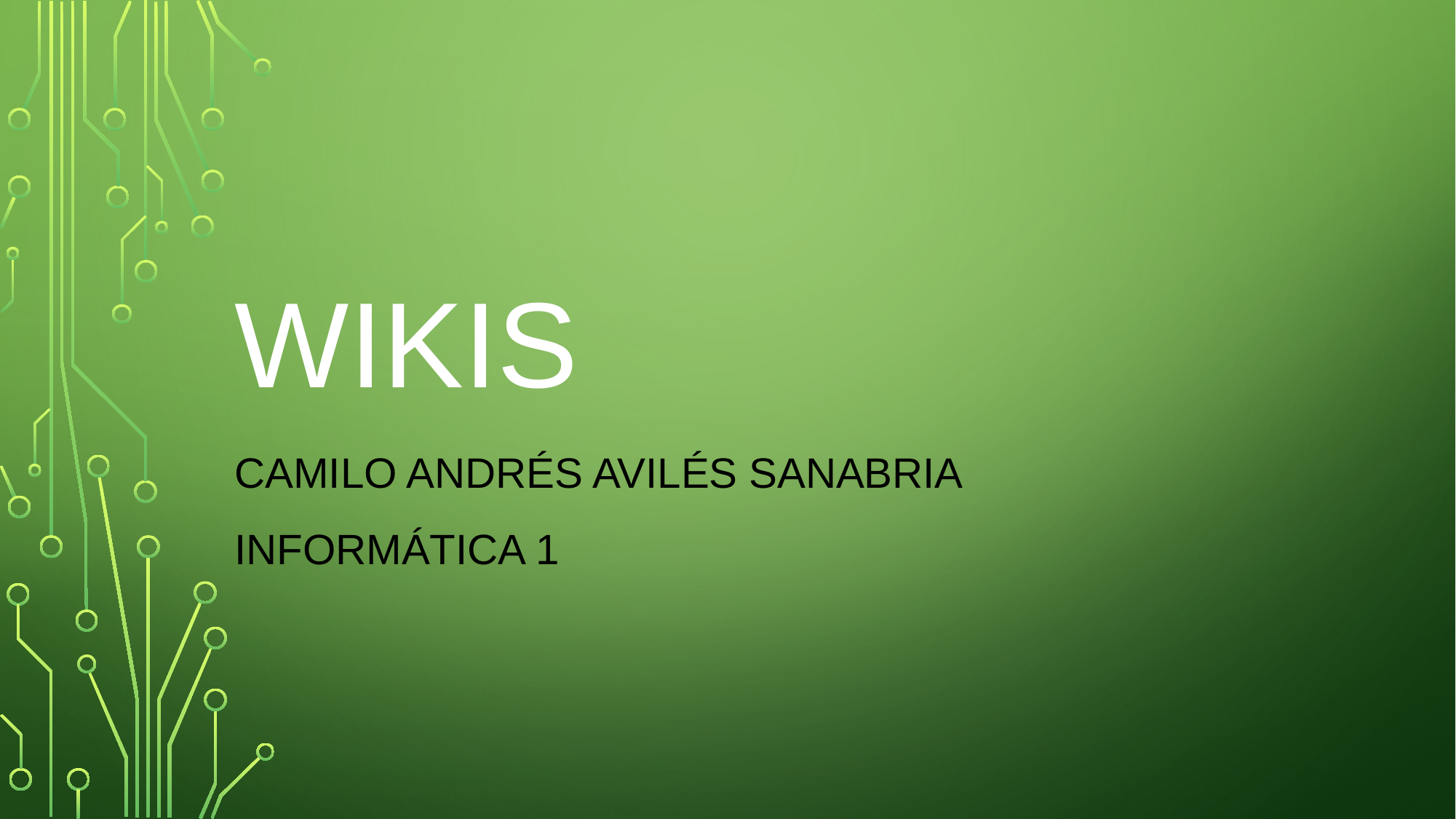

# Wikis
Camilo Andrés avilés Sanabria
Informática 1